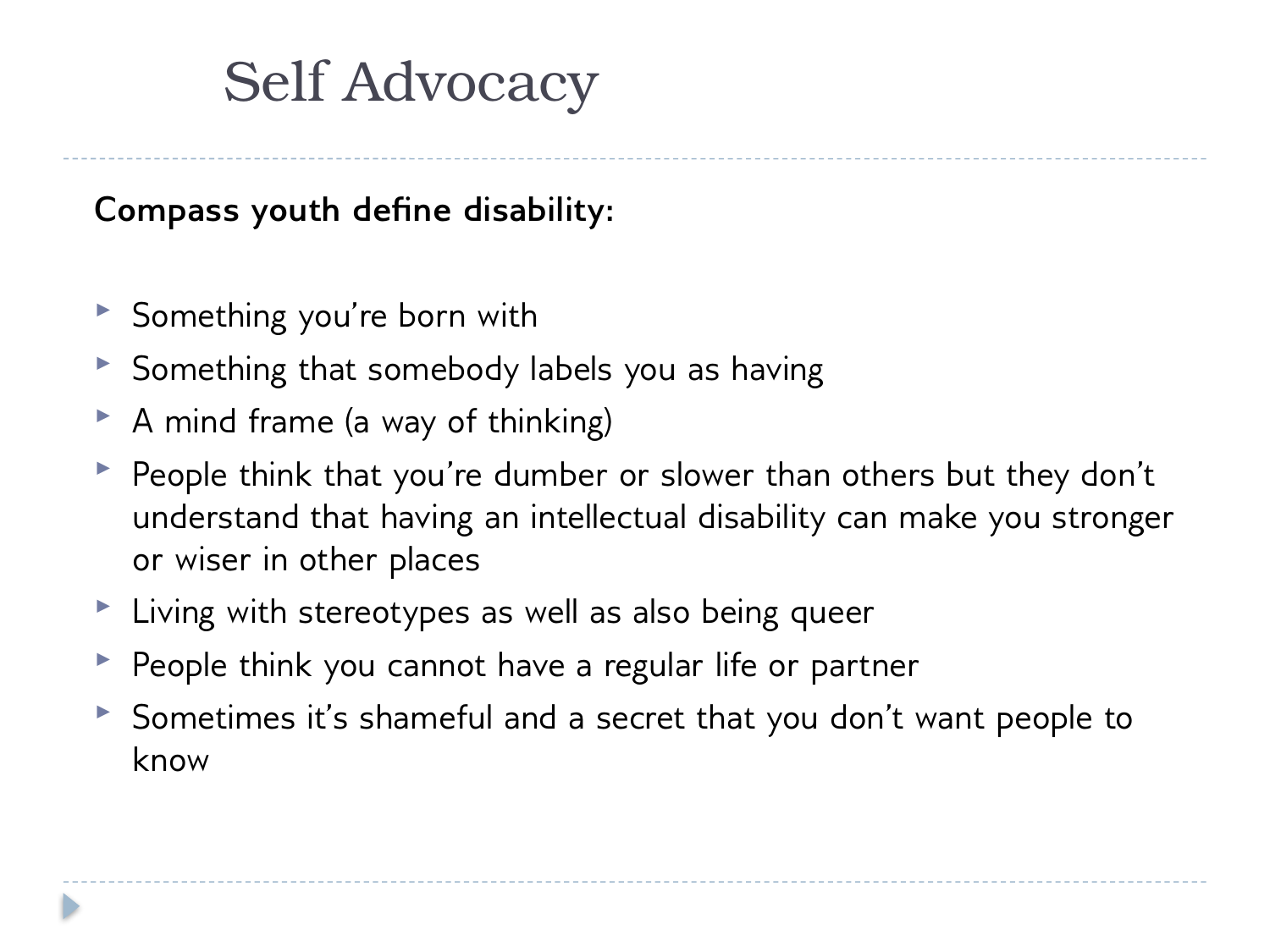

# Self Advocacy
Compass youth define disability:

Something you’re born with
Something that somebody labels you as having
A mind frame (a way of thinking)
People think that you’re dumber or slower than others but they don’t understand that having an intellectual disability can make you stronger or wiser in other places
Living with stereotypes as well as also being queer
People think you cannot have a regular life or partner
Sometimes it’s shameful and a secret that you don’t want people to know